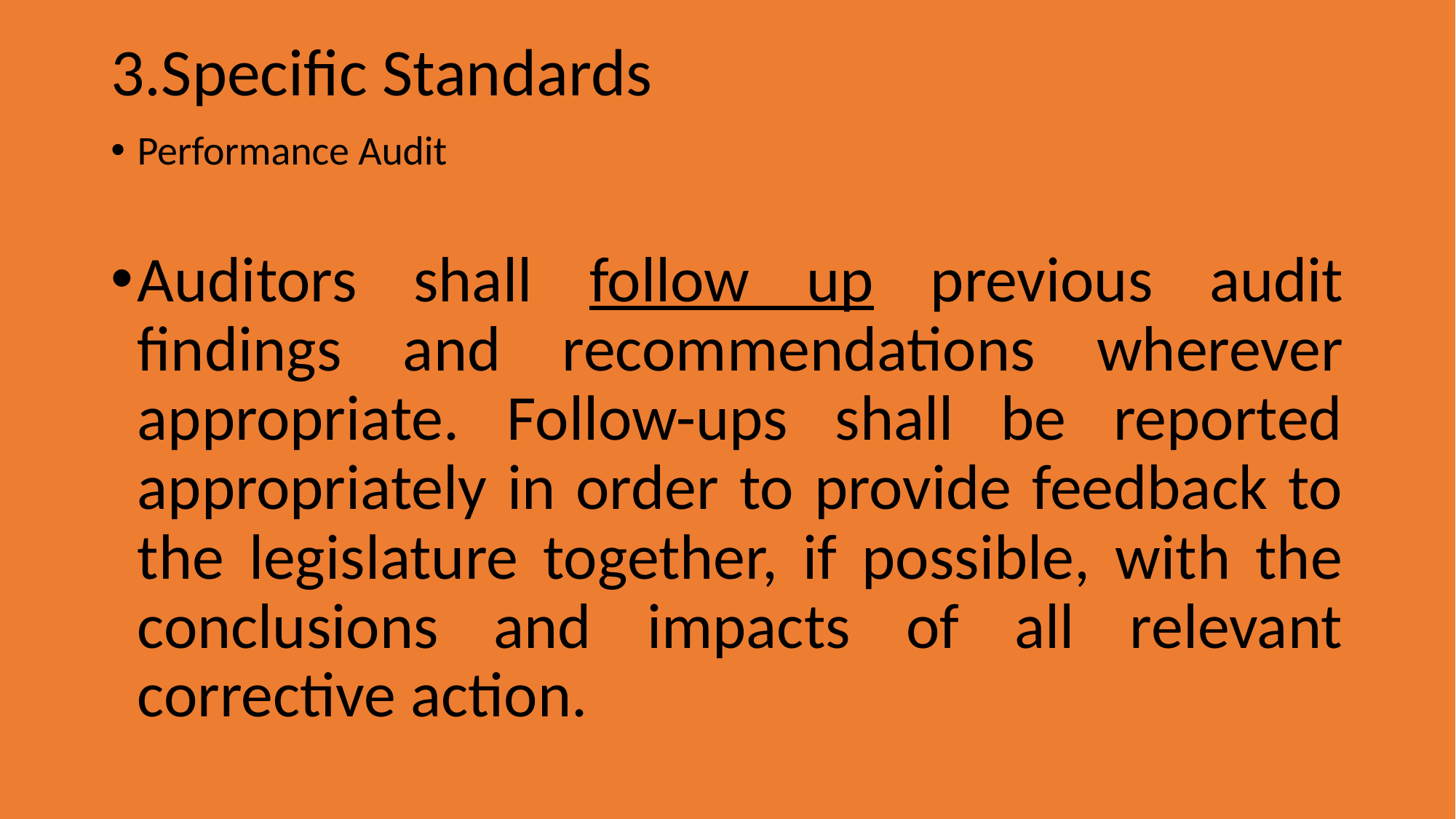

# 3.Specific Standards
Performance Audit

Auditors shall follow up previous audit findings and recommendations wherever appropriate. Follow-ups shall be reported appropriately in order to provide feedback to the legislature together, if possible, with the conclusions and impacts of all relevant corrective action.